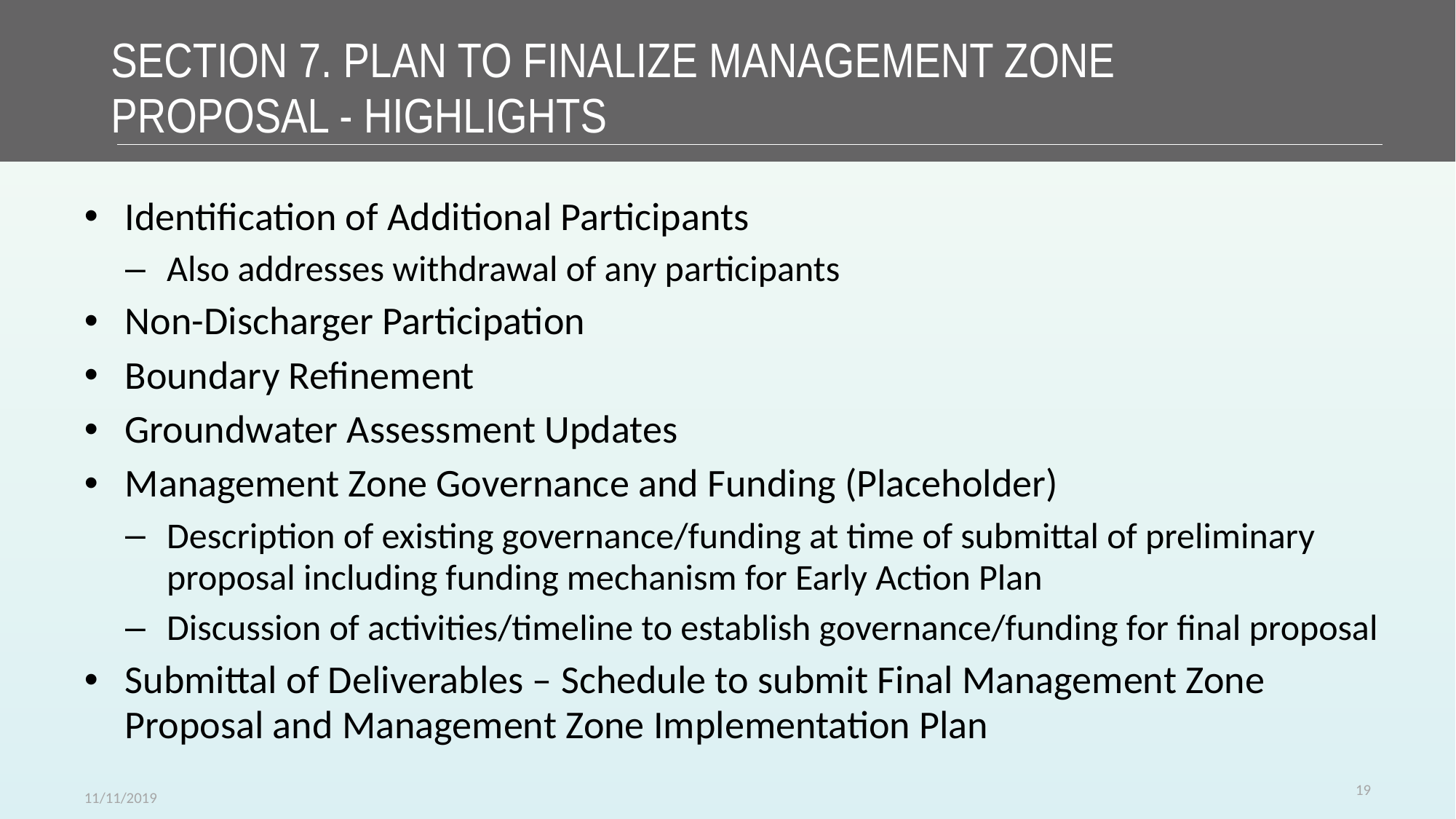

Section 7. Plan to Finalize Management Zone Proposal - Highlights
Identification of Additional Participants
Also addresses withdrawal of any participants
Non-Discharger Participation
Boundary Refinement
Groundwater Assessment Updates
Management Zone Governance and Funding (Placeholder)
Description of existing governance/funding at time of submittal of preliminary proposal including funding mechanism for Early Action Plan
Discussion of activities/timeline to establish governance/funding for final proposal
Submittal of Deliverables – Schedule to submit Final Management Zone Proposal and Management Zone Implementation Plan
19
11/11/2019